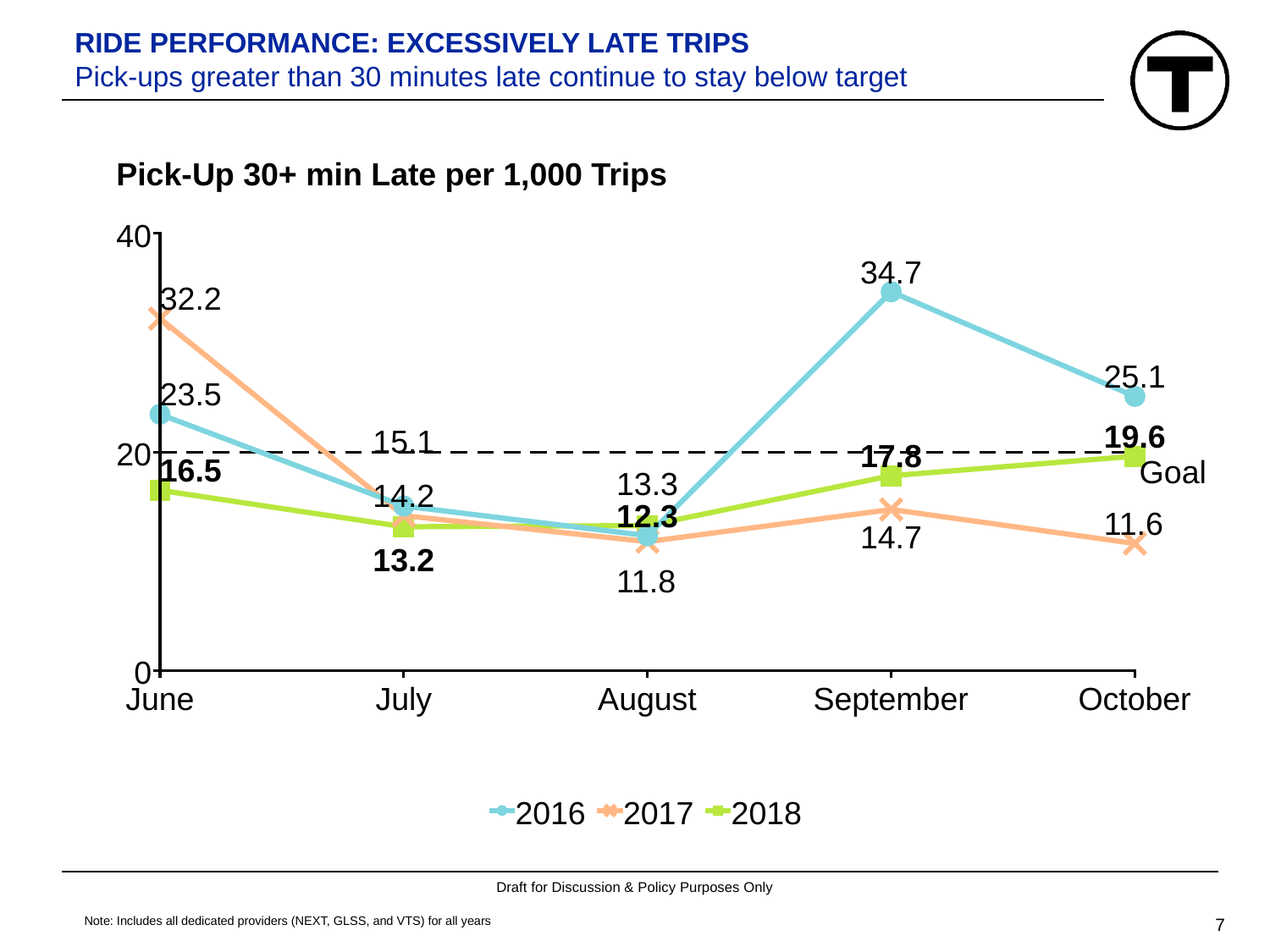

# RIDE PERFORMANCE: EXCESSIVELY LATE TRIPS Pick-ups greater than 30 minutes late continue to stay below target

Note: Includes all dedicated providers (NEXT, GLSS, and VTS) for all years